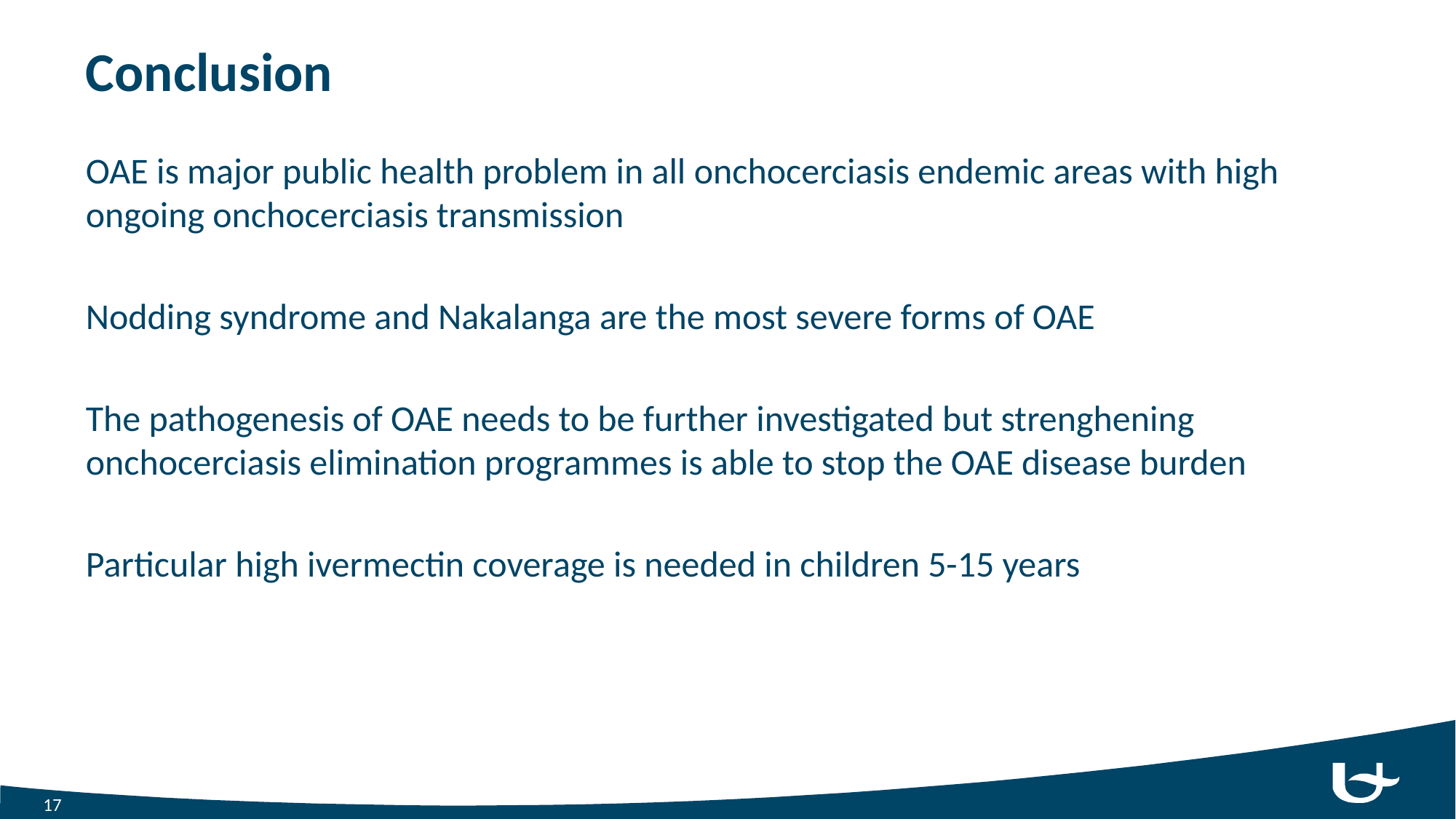

# Conclusion
OAE is major public health problem in all onchocerciasis endemic areas with high ongoing onchocerciasis transmission

Nodding syndrome and Nakalanga are the most severe forms of OAE

The pathogenesis of OAE needs to be further investigated but strenghening onchocerciasis elimination programmes is able to stop the OAE disease burden

Particular high ivermectin coverage is needed in children 5-15 years

17